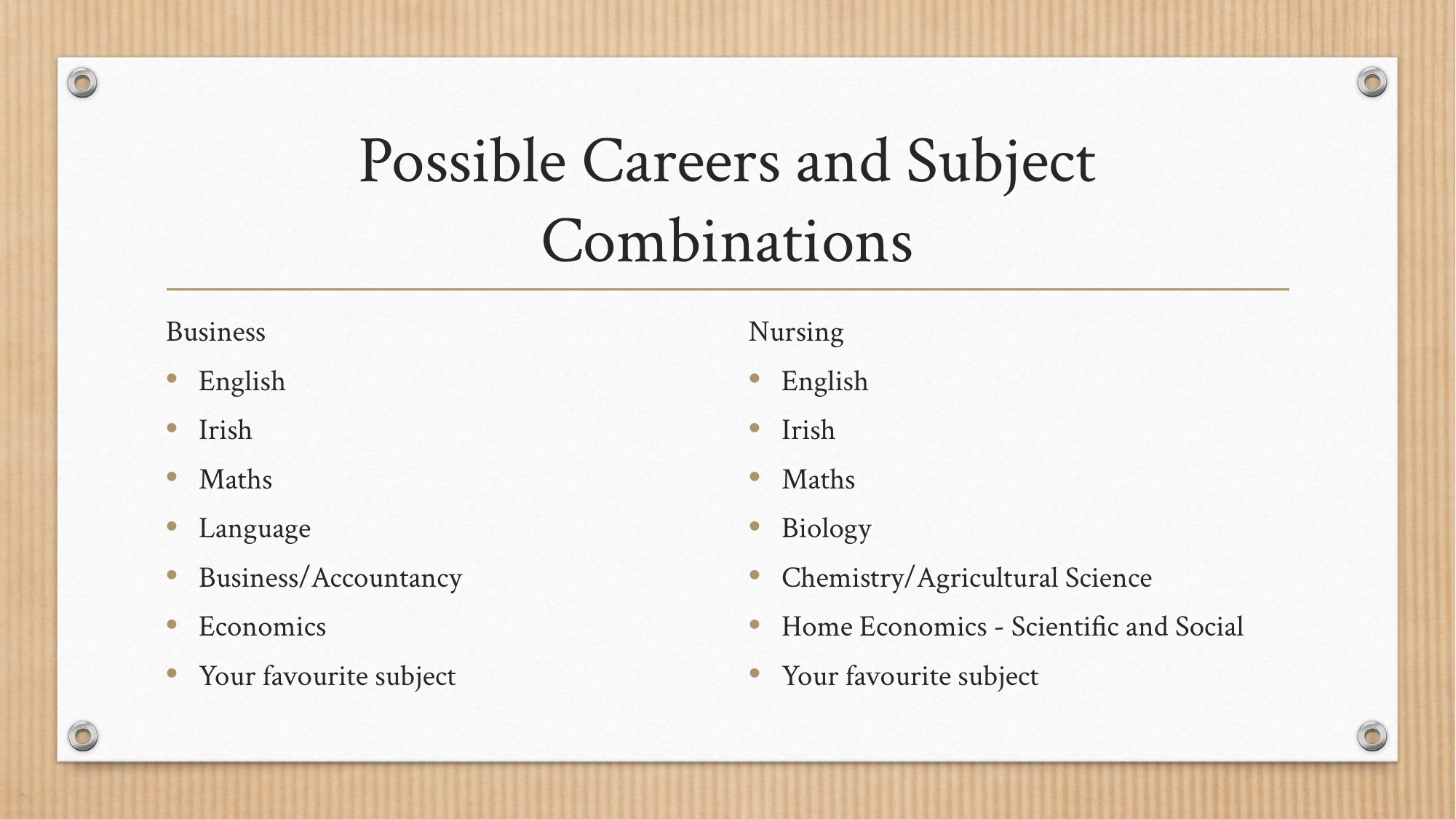

# Possible Careers and Subject Combinations
Business
English
Irish
Maths
Language
Business/Accountancy
Economics
Your favourite subject
Nursing
English
Irish
Maths
Biology
Chemistry/Agricultural Science
Home Economics - Scientific and Social
Your favourite subject